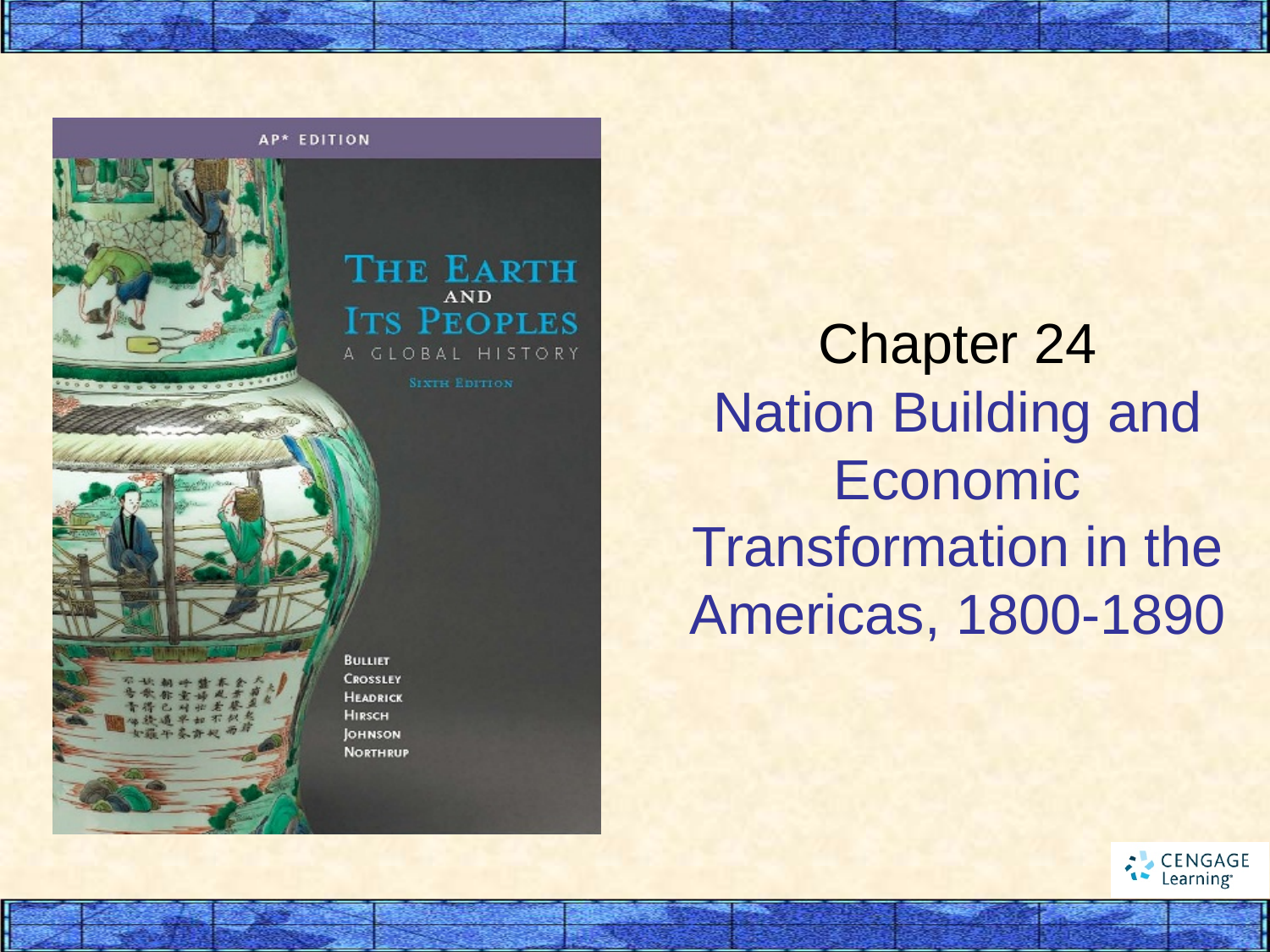

# Chapter 24 Nation Building and Economic Transformation in the Americas, 1800-1890